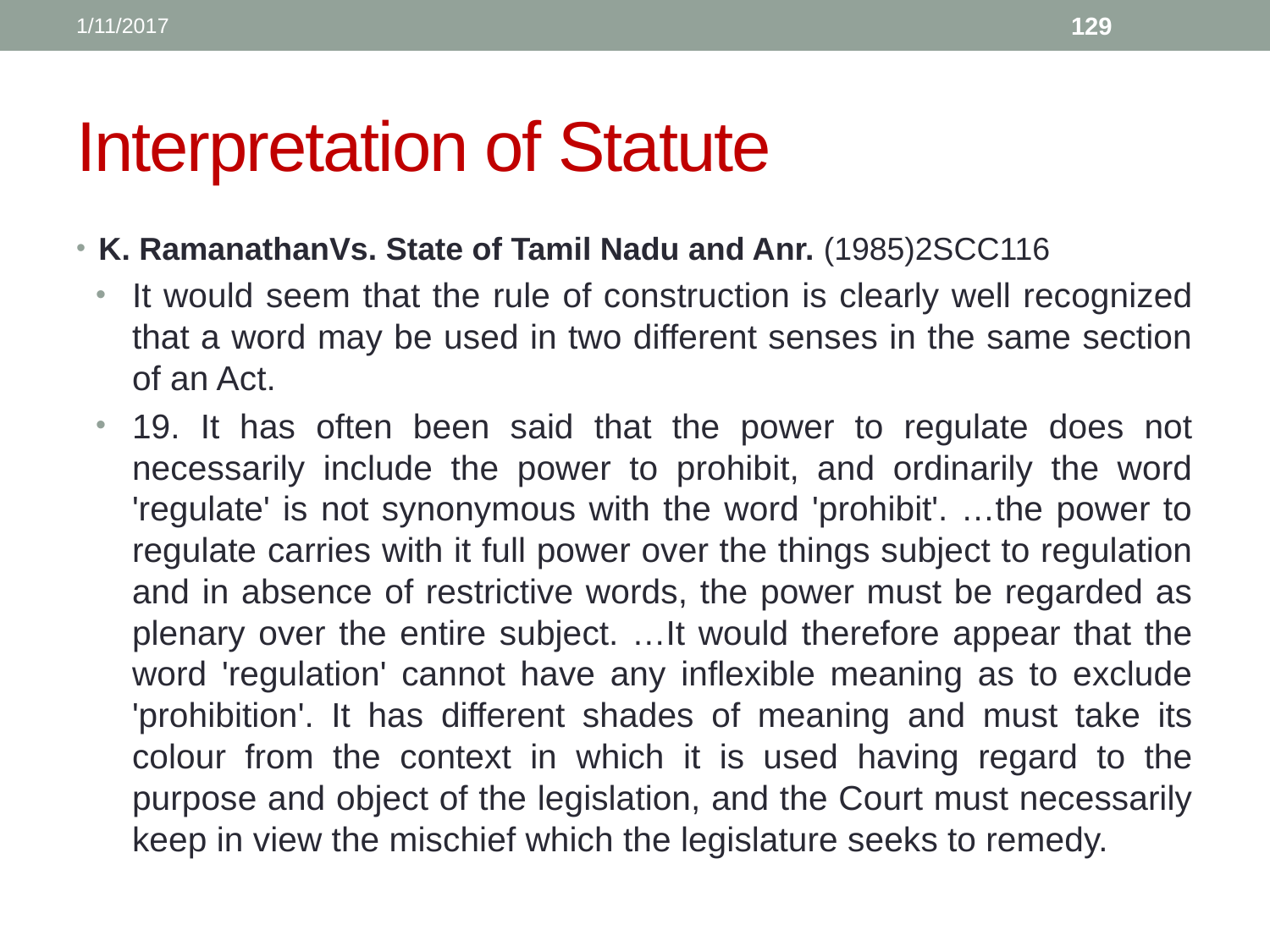

1/11/2017
129
# Interpretation of Statute
K. RamanathanVs. State of Tamil Nadu and Anr. (1985)2SCC116
It would seem that the rule of construction is clearly well recognized that a word may be used in two different senses in the same section of an Act.
19. It has often been said that the power to regulate does not necessarily include the power to prohibit, and ordinarily the word 'regulate' is not synonymous with the word 'prohibit'. …the power to regulate carries with it full power over the things subject to regulation and in absence of restrictive words, the power must be regarded as plenary over the entire subject. …It would therefore appear that the word 'regulation' cannot have any inflexible meaning as to exclude 'prohibition'. It has different shades of meaning and must take its colour from the context in which it is used having regard to the purpose and object of the legislation, and the Court must necessarily keep in view the mischief which the legislature seeks to remedy.